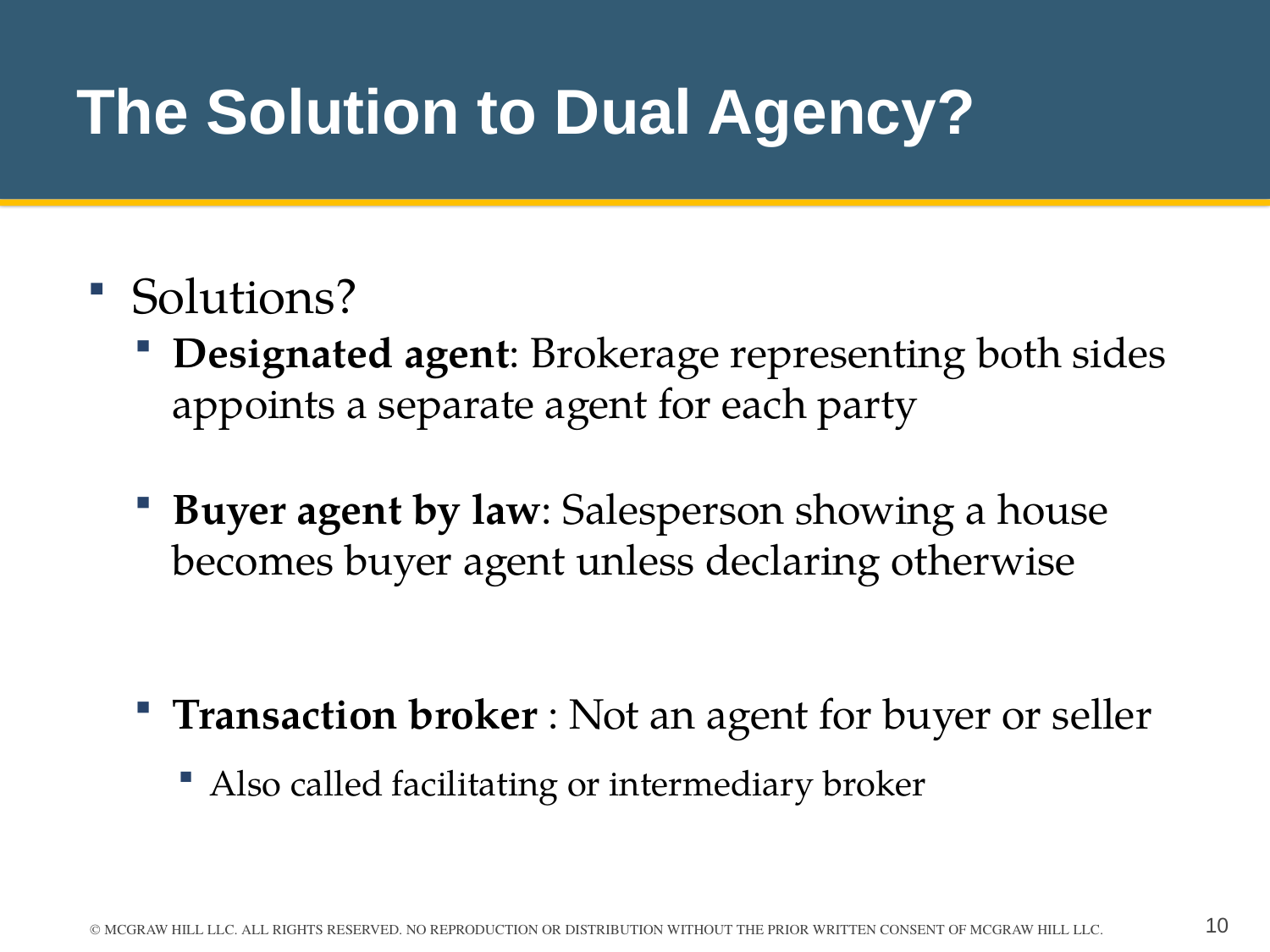

# The Solution to Dual Agency?
Solutions?
Designated agent: Brokerage representing both sides appoints a separate agent for each party

Buyer agent by law: Salesperson showing a house becomes buyer agent unless declaring otherwise

Transaction broker : Not an agent for buyer or seller
Also called facilitating or intermediary broker
© MCGRAW HILL LLC. ALL RIGHTS RESERVED. NO REPRODUCTION OR DISTRIBUTION WITHOUT THE PRIOR WRITTEN CONSENT OF MCGRAW HILL LLC.
10